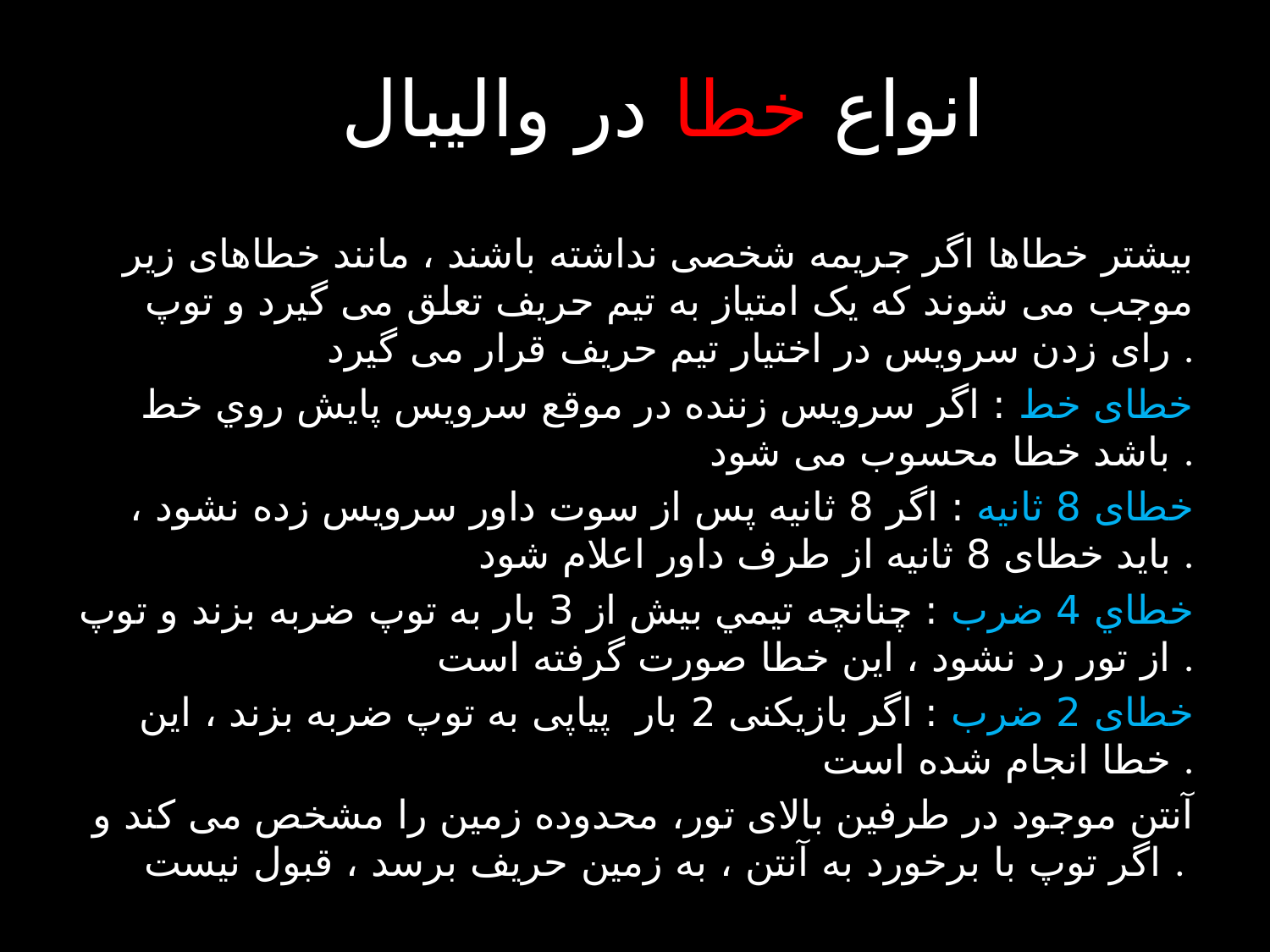

# انواع خطا در والیبال
بیشتر خطاها اگر جریمه شخصی نداشته باشند ، مانند خطاهای زیر موجب می شوند که یک امتیاز به تیم حریف تعلق می گیرد و توپ رای زدن سرویس در اختیار تیم حریف قرار می گیرد .
خطای خط : اگر سرويس زننده در موقع سرويس پايش روي خط باشد خطا محسوب می شود .
خطای 8 ثانیه : اگر 8 ثانیه پس از سوت داور سرویس زده نشود ، باید خطای 8 ثانیه از طرف داور اعلام شود .
خطاي 4 ضرب : چنانچه تيمي بيش از 3 بار به توپ ضربه بزند و توپ از تور رد نشود ، این خطا صورت گرفته است .
خطای 2 ضرب : اگر بازیکنی 2 بار  پیاپی به توپ ضربه بزند ، این خطا انجام شده است .
آنتن موجود در طرفین بالای تور، محدوده زمین را مشخص می كند و اگر توپ با برخورد به آنتن ، به زمین حریف برسد ، قبول نیست .